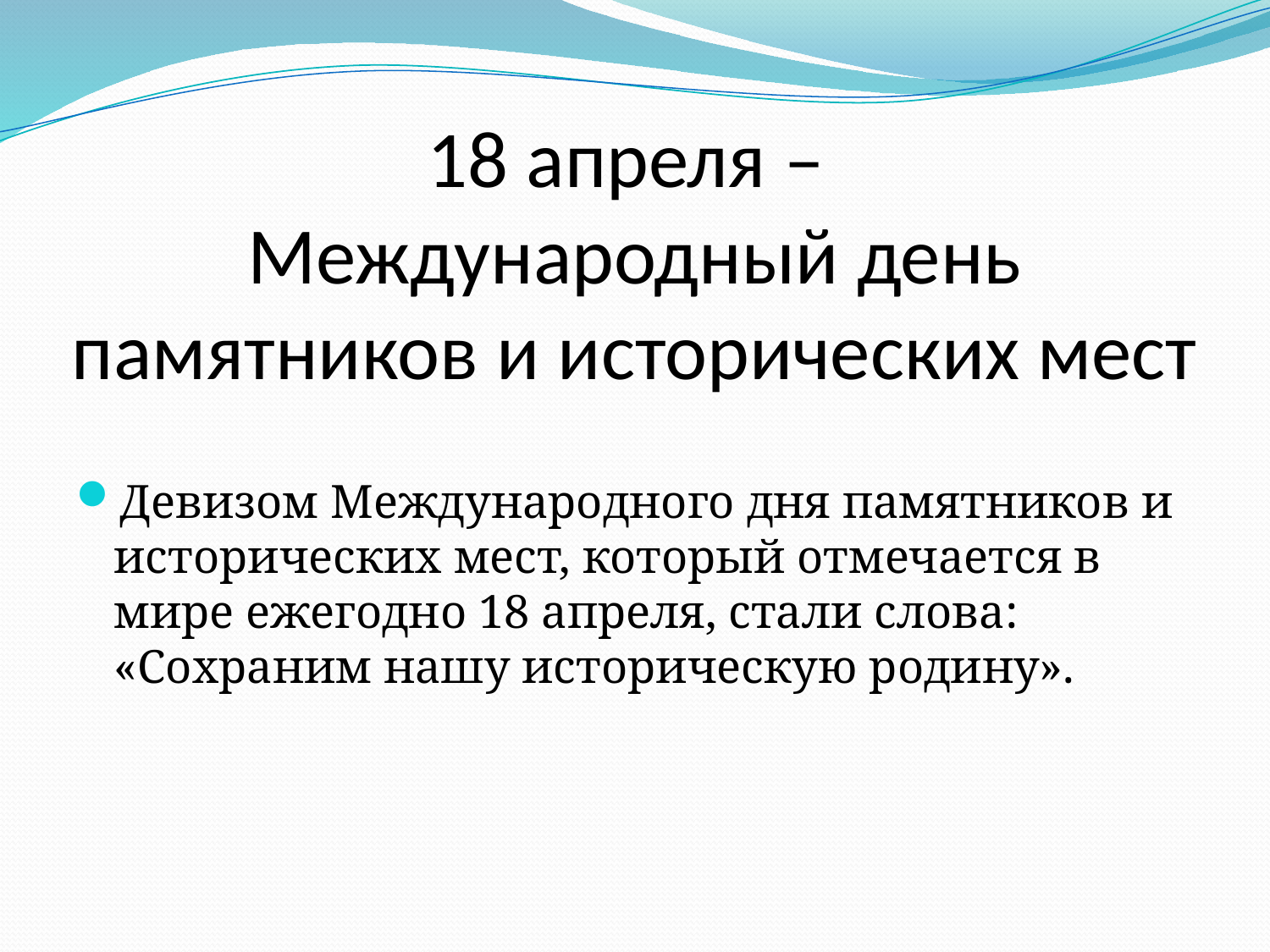

# 18 апреля – Международный день памятников и исторических мест
Девизом Международного дня памятников и исторических мест, который отмечается в мире ежегодно 18 апреля, стали слова: «Сохраним нашу историческую родину».